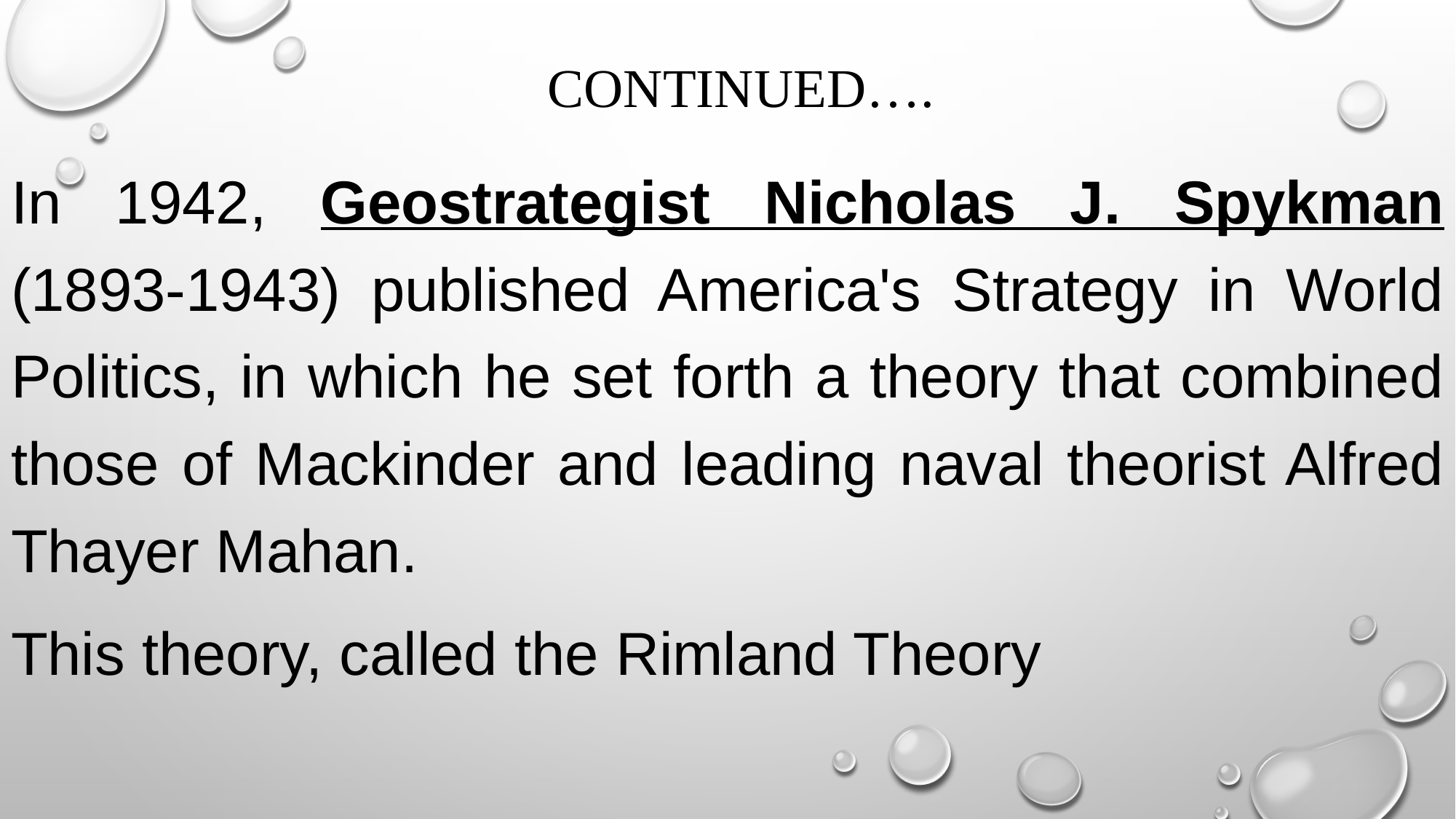

# continued….
In 1942, Geostrategist Nicholas J. Spykman (1893-1943) published America's Strategy in World Politics, in which he set forth a theory that combined those of Mackinder and leading naval theorist Alfred Thayer Mahan.
This theory, called the Rimland Theory